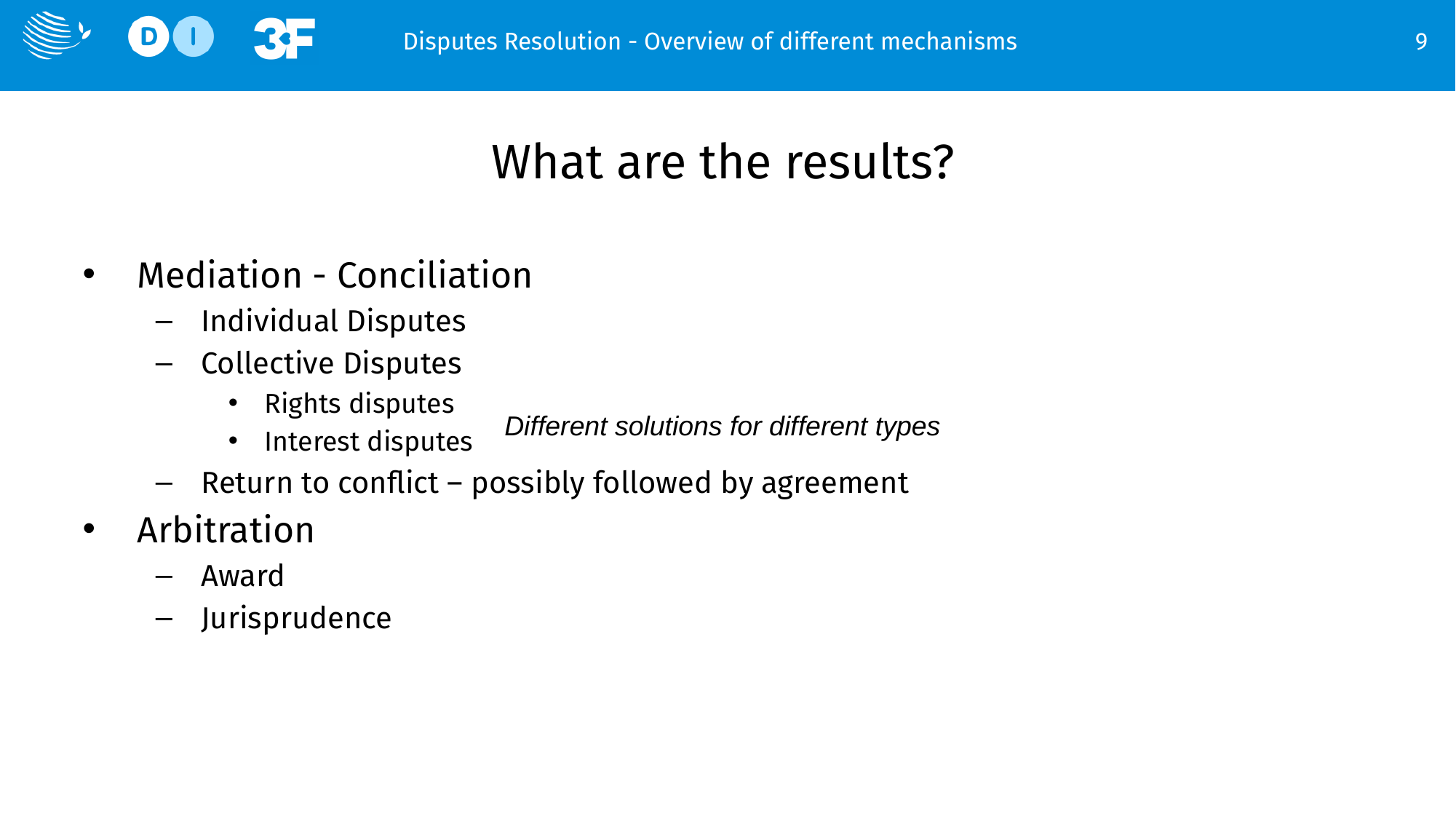

Disputes Resolution - Overview of different mechanisms
9
# What are the results?
Mediation - Conciliation
Individual Disputes
Collective Disputes
Rights disputes
Interest disputes
Return to conflict – possibly followed by agreement
Arbitration
Award
Jurisprudence

Different solutions for different types